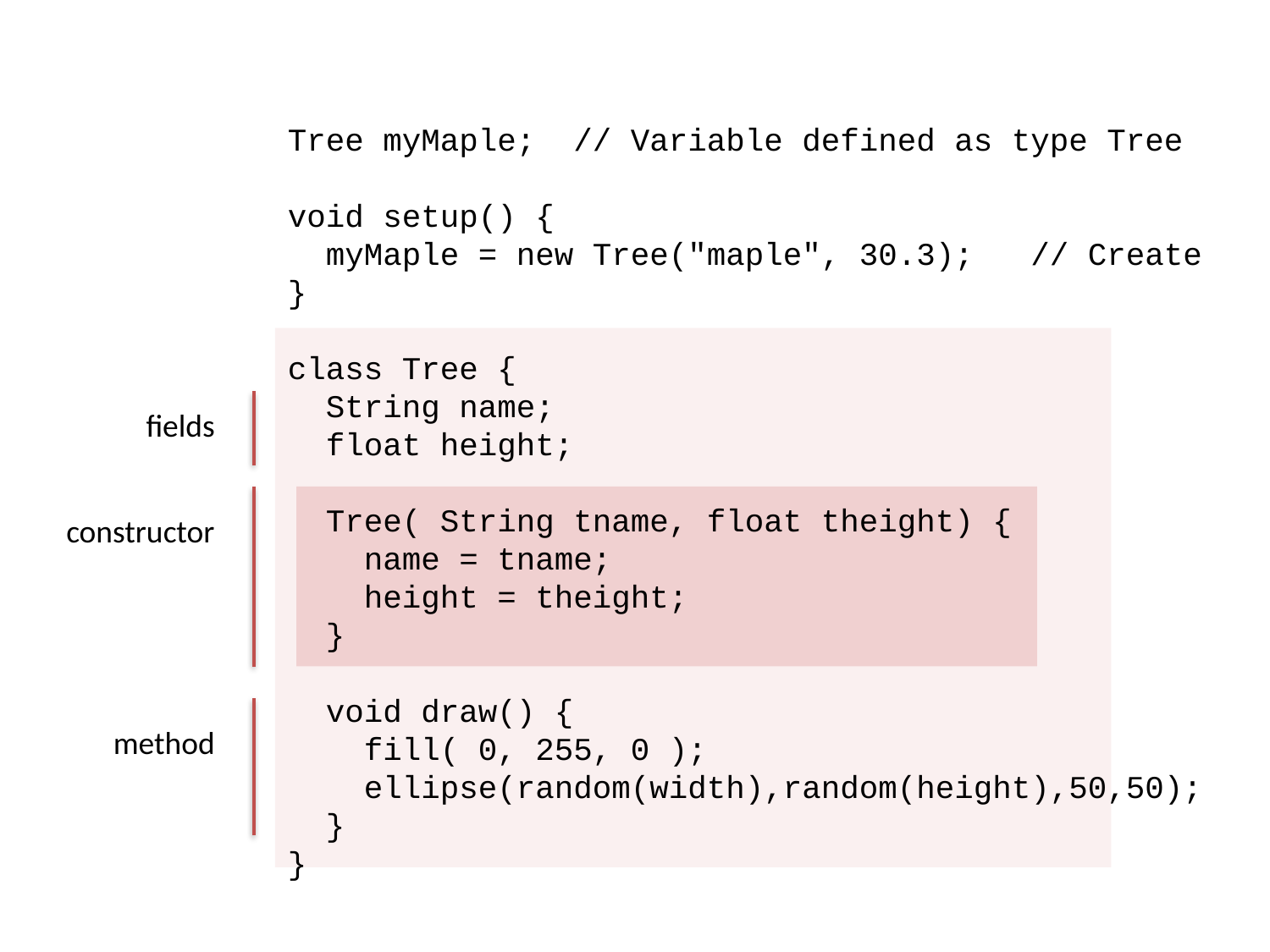

Tree myMaple;  // Variable defined as type Tree

void setup() {
  myMaple = new Tree("maple", 30.3);   // Create
}

class Tree {
  String name;
  float height;

  Tree( String tname, float theight) {
    name = tname;
    height = theight;
  }

  void draw() {
    fill( 0, 255, 0 );
    ellipse(random(width),random(height),50,50);
  }
}

fields

constructor
method